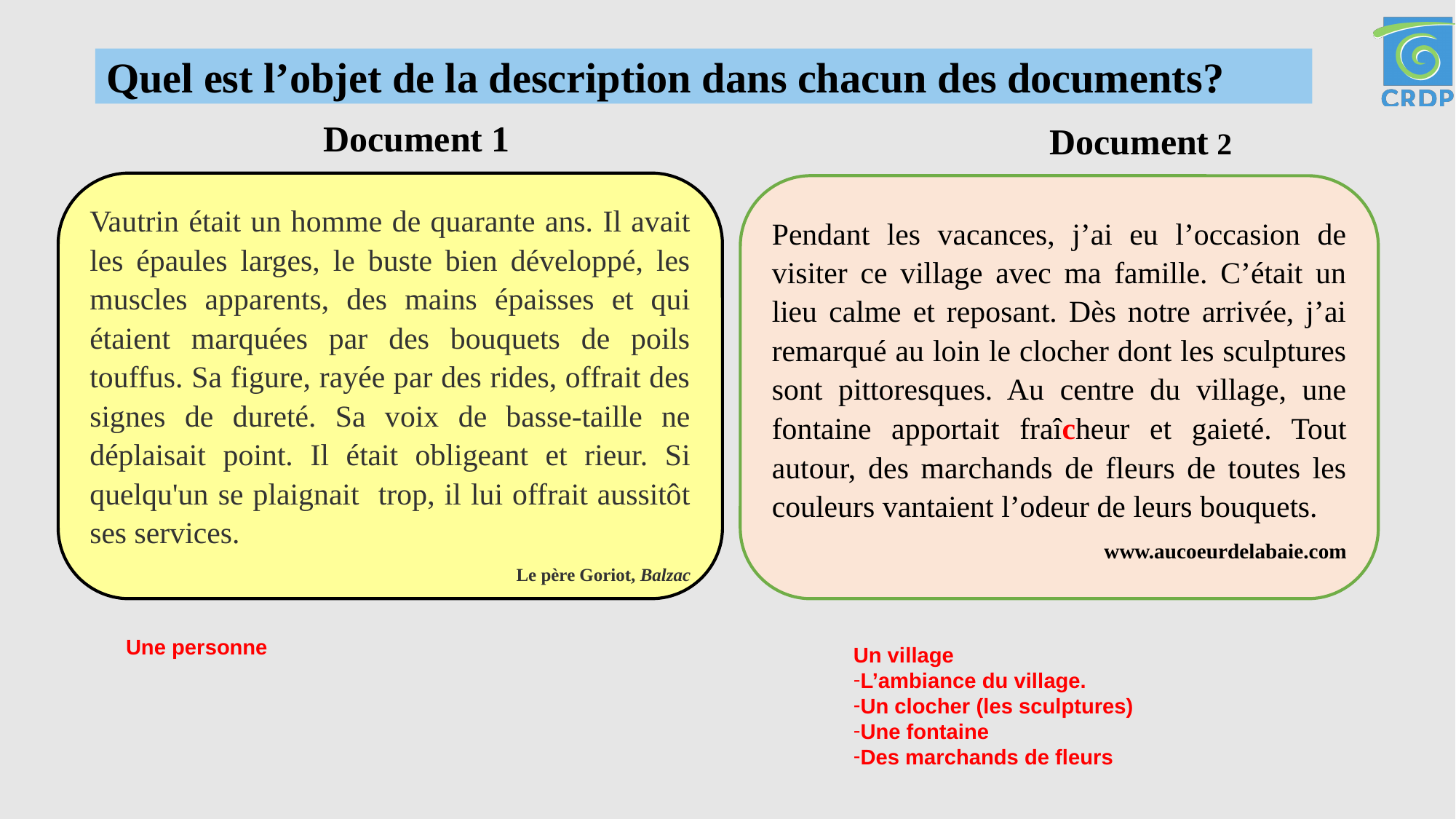

Quel est l’objet de la description dans chacun des documents?
Document 1
Document 2
Vautrin était un homme de quarante ans. Il avait les épaules larges, le buste bien développé, les muscles apparents, des mains épaisses et qui étaient marquées par des bouquets de poils touffus. Sa figure, rayée par des rides, offrait des signes de dureté. Sa voix de basse-taille ne déplaisait point. Il était obligeant et rieur. Si quelqu'un se plaignait  trop, il lui offrait aussitôt ses services.
Le père Goriot, Balzac

Pendant les vacances, j’ai eu l’occasion de visiter ce village avec ma famille. C’était un lieu calme et reposant. Dès notre arrivée, j’ai remarqué au loin le clocher dont les sculptures sont pittoresques. Au centre du village, une fontaine apportait fraîcheur et gaieté. Tout autour, des marchands de fleurs de toutes les couleurs vantaient l’odeur de leurs bouquets.
www.aucoeurdelabaie.com
Une personne
Un village
L’ambiance du village.
Un clocher (les sculptures)
Une fontaine
Des marchands de fleurs